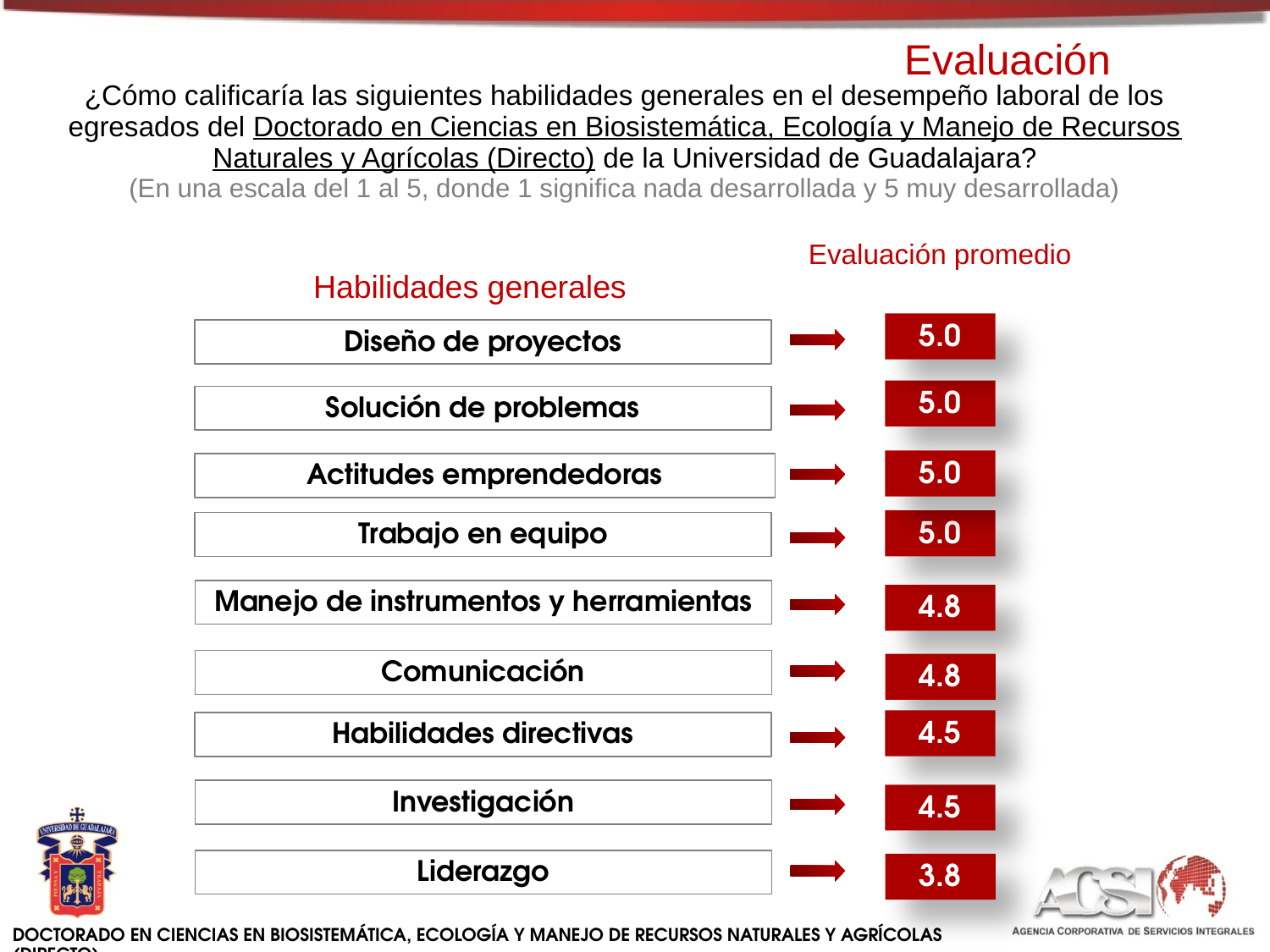

Evaluación
¿Cómo calificaría las siguientes habilidades generales en el desempeño laboral de los egresados del Doctorado en Ciencias en Biosistemática, Ecología y Manejo de Recursos Naturales y Agrícolas (Directo) de la Universidad de Guadalajara?
(En una escala del 1 al 5, donde 1 significa nada desarrollada y 5 muy desarrollada)
Evaluación promedio
Habilidades generales
5.0
Diseño de proyectos

5.0
Solución de problemas

5.0
Actitudes emprendedoras

5.0
Trabajo en equipo

Manejo de instrumentos y herramientas
4.8

Comunicación
4.8

4.5
Habilidades directivas

Investigación
4.5

Liderazgo
3.8